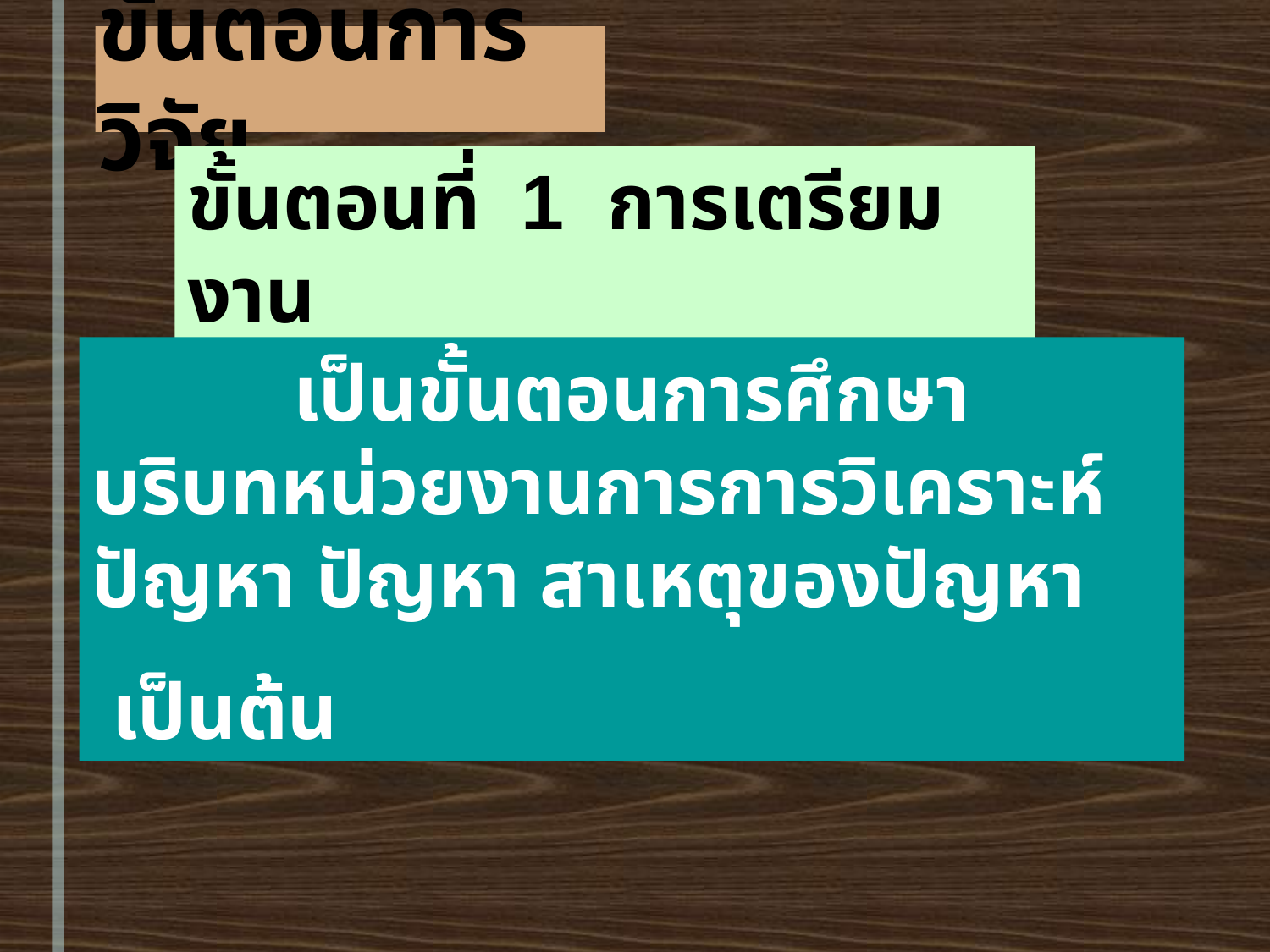

# ขั้นตอนการวิจัย
ขั้นตอนที่  1  การเตรียมงาน
          เป็นขั้นตอนการศึกษา บริบทหน่วยงานการการวิเคราะห์ปัญหา ปัญหา สาเหตุของปัญหา
 เป็นต้น